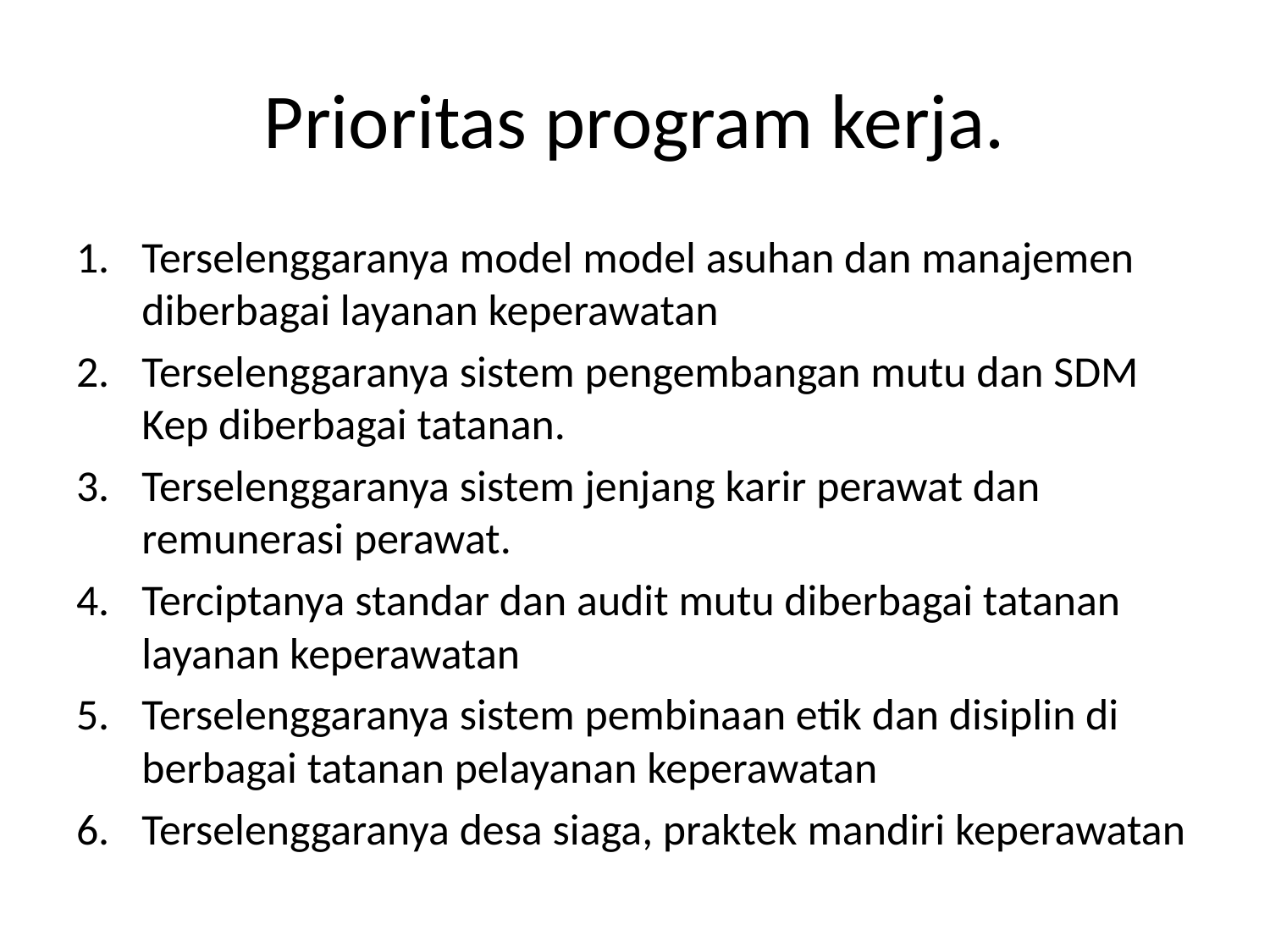

# Prioritas program kerja.
Terselenggaranya model model asuhan dan manajemen diberbagai layanan keperawatan
Terselenggaranya sistem pengembangan mutu dan SDM Kep diberbagai tatanan.
Terselenggaranya sistem jenjang karir perawat dan remunerasi perawat.
Terciptanya standar dan audit mutu diberbagai tatanan layanan keperawatan
Terselenggaranya sistem pembinaan etik dan disiplin di berbagai tatanan pelayanan keperawatan
Terselenggaranya desa siaga, praktek mandiri keperawatan